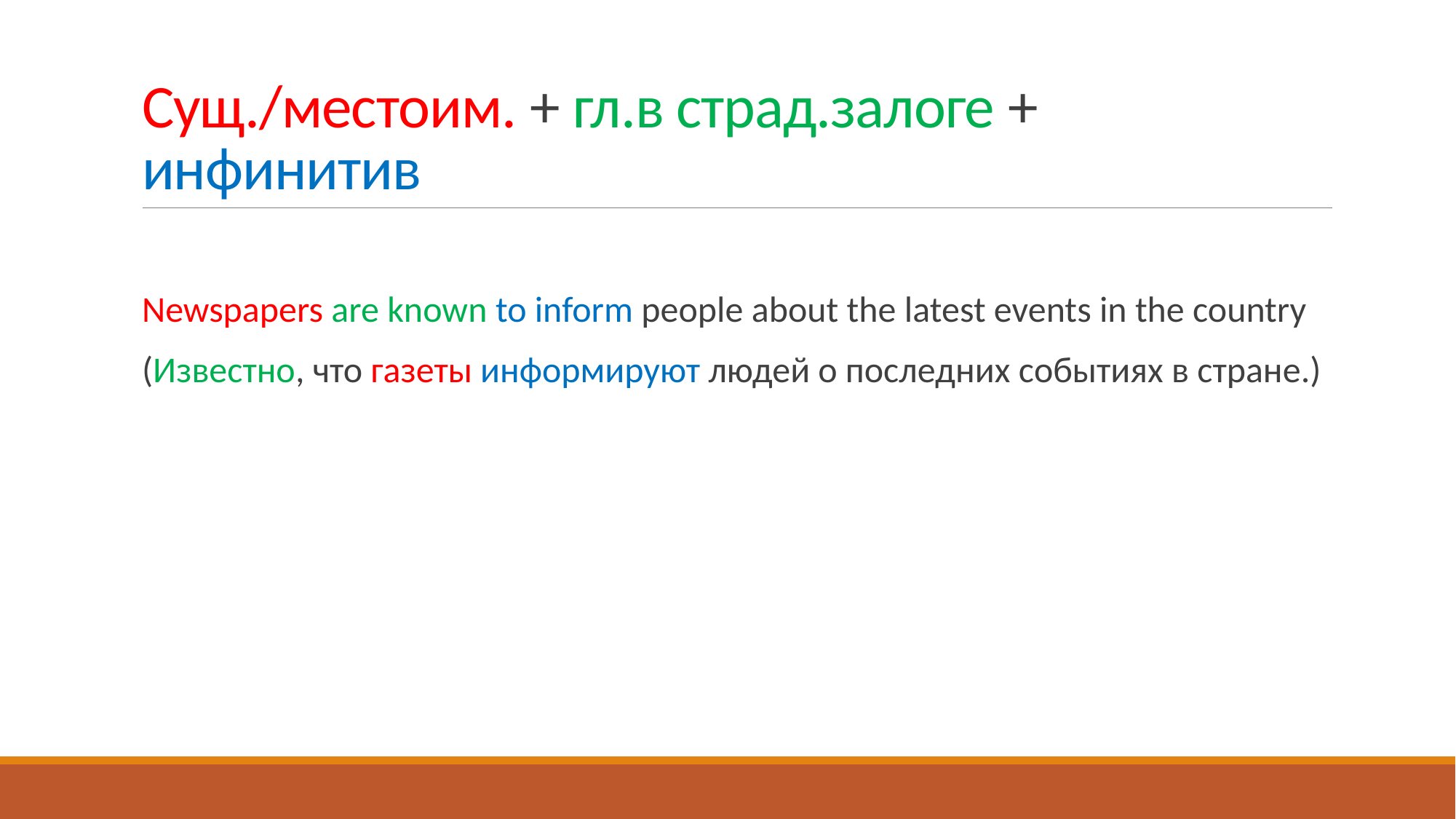

# Сущ./местоим. + гл.в страд.залоге + инфинитив

Newspapers are known to inform people about the latest events in the country
(Известно, что газеты информируют людей о последних событиях в стране.)